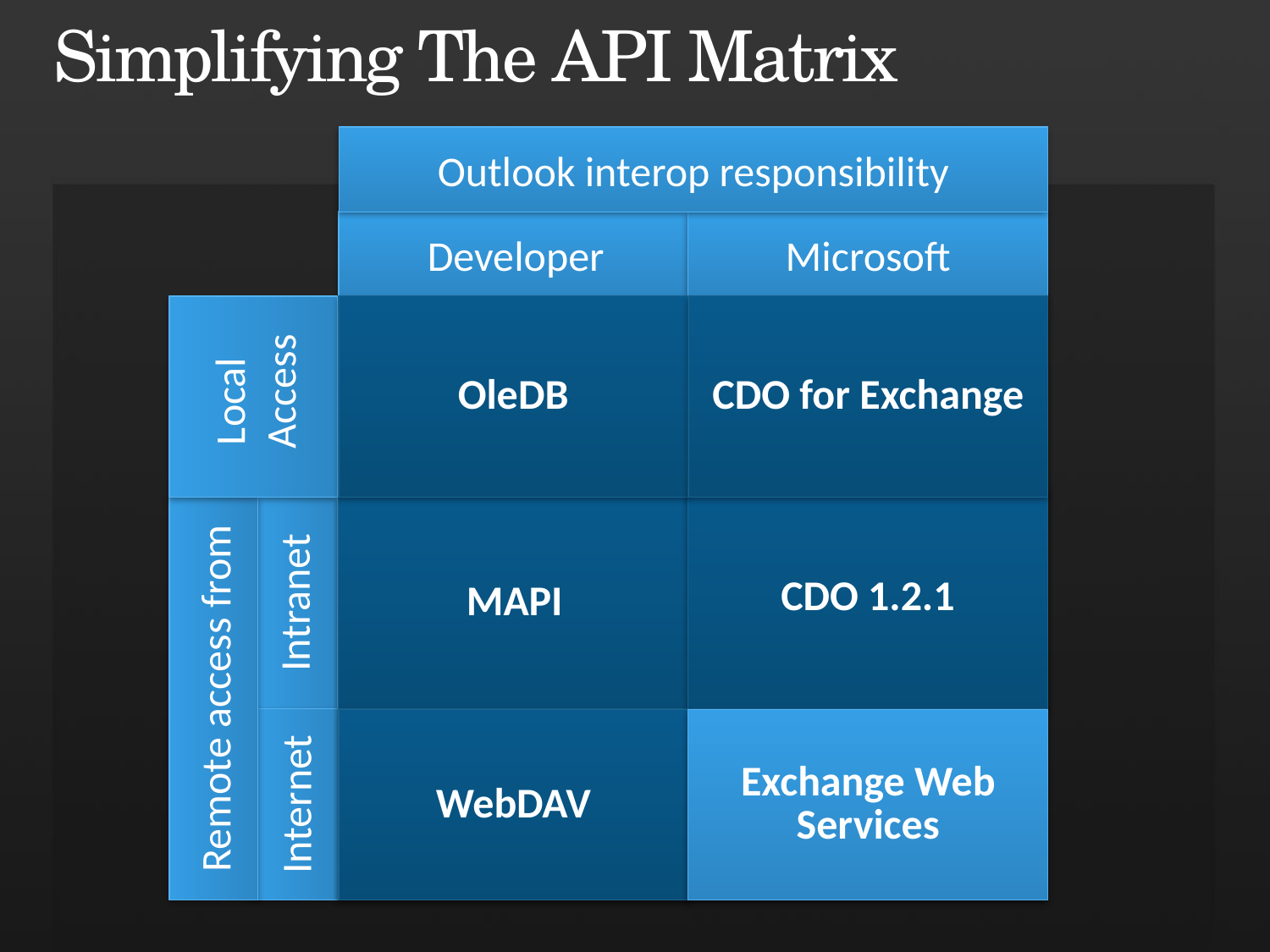

# Simplifying The API Matrix
Outlook interop responsibility
Developer
Microsoft
OleDB

CDO for Exchange
Local
 Access
CDO 1.2.1
MAPI

Intranet
Remote access from

WebDAV
Exchange Web Services

Internet